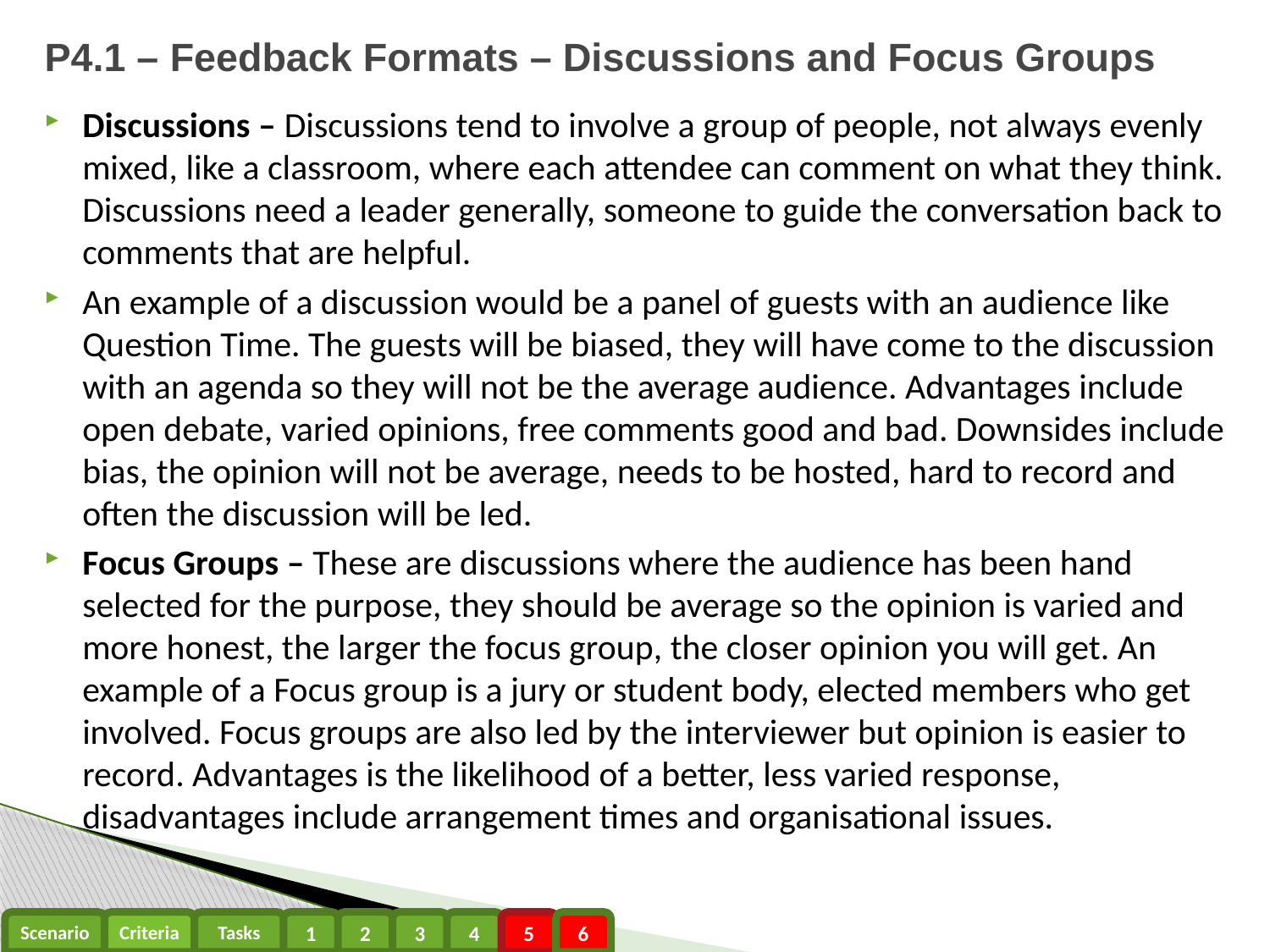

P4.1 – Feedback Formats – Discussions and Focus Groups
Discussions – Discussions tend to involve a group of people, not always evenly mixed, like a classroom, where each attendee can comment on what they think. Discussions need a leader generally, someone to guide the conversation back to comments that are helpful.
An example of a discussion would be a panel of guests with an audience like Question Time. The guests will be biased, they will have come to the discussion with an agenda so they will not be the average audience. Advantages include open debate, varied opinions, free comments good and bad. Downsides include bias, the opinion will not be average, needs to be hosted, hard to record and often the discussion will be led.
Focus Groups – These are discussions where the audience has been hand selected for the purpose, they should be average so the opinion is varied and more honest, the larger the focus group, the closer opinion you will get. An example of a Focus group is a jury or student body, elected members who get involved. Focus groups are also led by the interviewer but opinion is easier to record. Advantages is the likelihood of a better, less varied response, disadvantages include arrangement times and organisational issues.